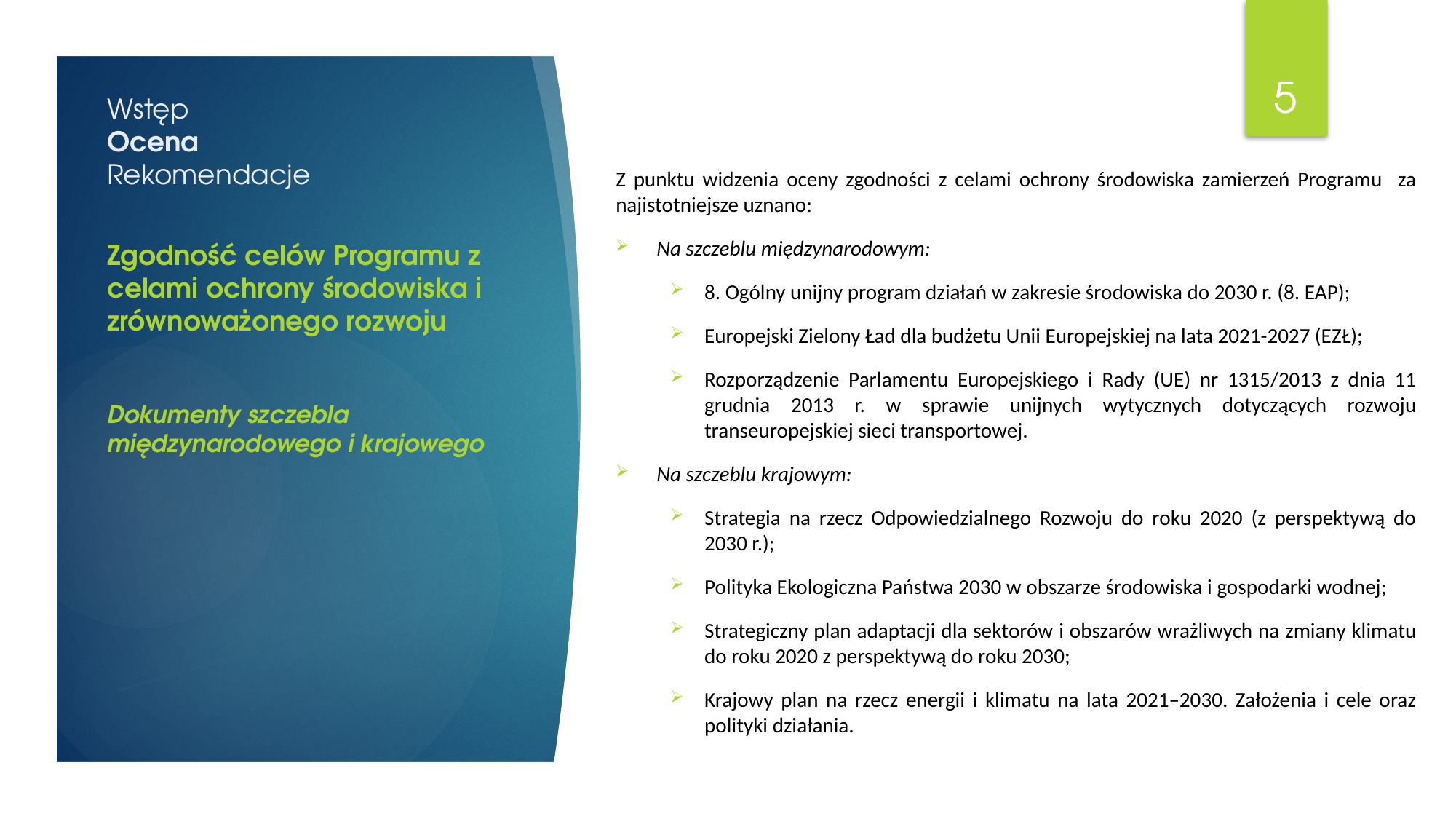

5
Wstęp
Ocena
Rekomendacje

Zgodność celów Programu z celami ochrony środowiska i zrównoważonego rozwoju

Dokumenty szczebla międzynarodowego i krajowego
Z punktu widzenia oceny zgodności z celami ochrony środowiska zamierzeń Programu  za najistotniejsze uznano:
Na szczeblu międzynarodowym:
8. Ogólny unijny program działań w zakresie środowiska do 2030 r. (8. EAP);
Europejski Zielony Ład dla budżetu Unii Europejskiej na lata 2021-2027 (EZŁ);
Rozporządzenie Parlamentu Europejskiego i Rady (UE) nr 1315/2013 z dnia 11 grudnia 2013 r. w sprawie unijnych wytycznych dotyczących rozwoju transeuropejskiej sieci transportowej.
Na szczeblu krajowym:
Strategia na rzecz Odpowiedzialnego Rozwoju do roku 2020 (z perspektywą do 2030 r.);
Polityka Ekologiczna Państwa 2030 w obszarze środowiska i gospodarki wodnej;
Strategiczny plan adaptacji dla sektorów i obszarów wrażliwych na zmiany klimatu do roku 2020 z perspektywą do roku 2030;
Krajowy plan na rzecz energii i klimatu na lata 2021–2030. Założenia i cele oraz polityki działania.